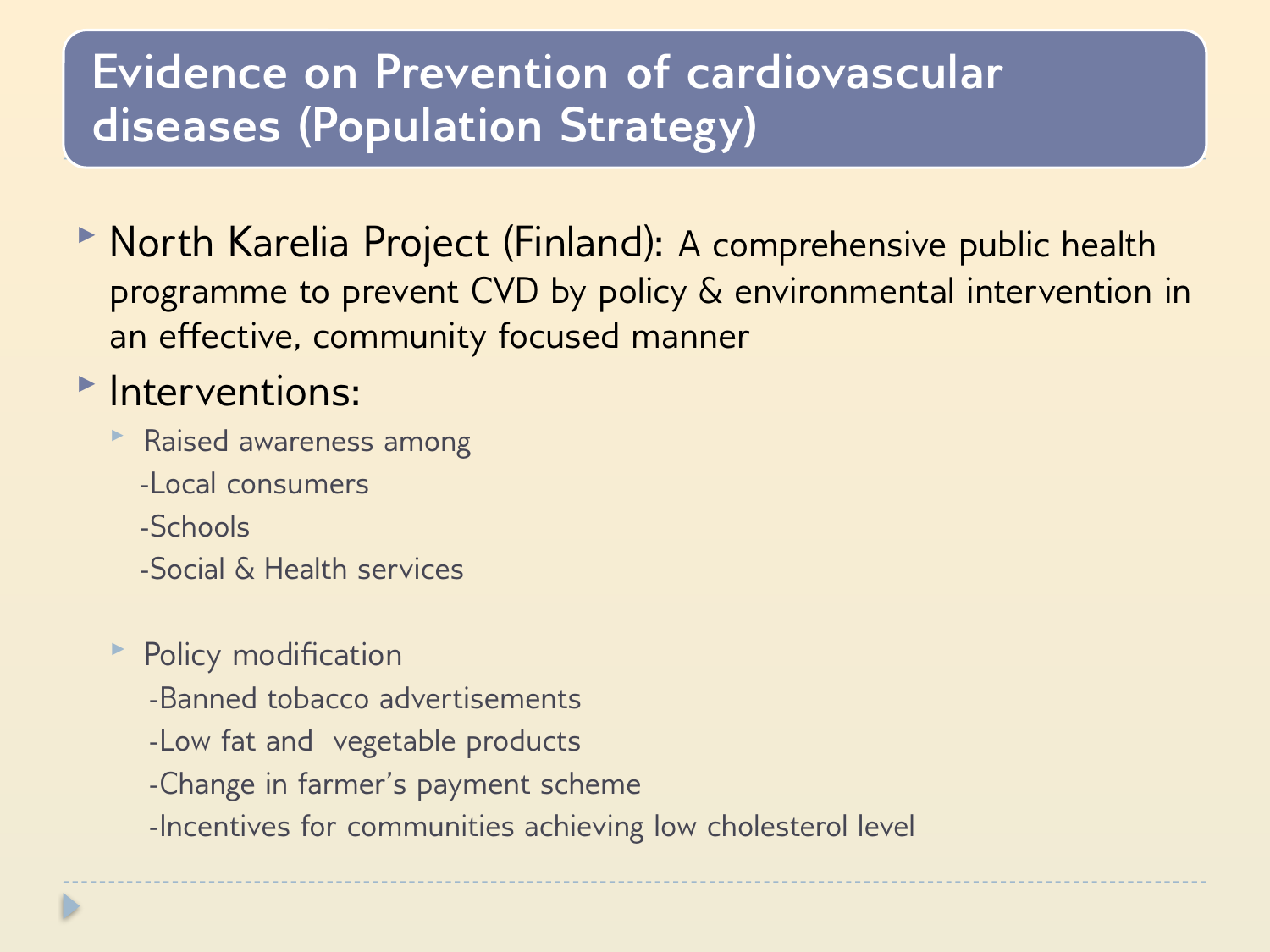

Evidence on Prevention of cardiovascular diseases (Population Strategy)

North Karelia Project (Finland): A comprehensive public health programme to prevent CVD by policy & environmental intervention in an effective, community focused manner
Interventions:
Raised awareness among
   -Local consumers
   -Schools
   -Social & Health services

Policy modification
    -Banned tobacco advertisements
    -Low fat and  vegetable products
    -Change in farmer’s payment scheme
    -Incentives for communities achieving low cholesterol level